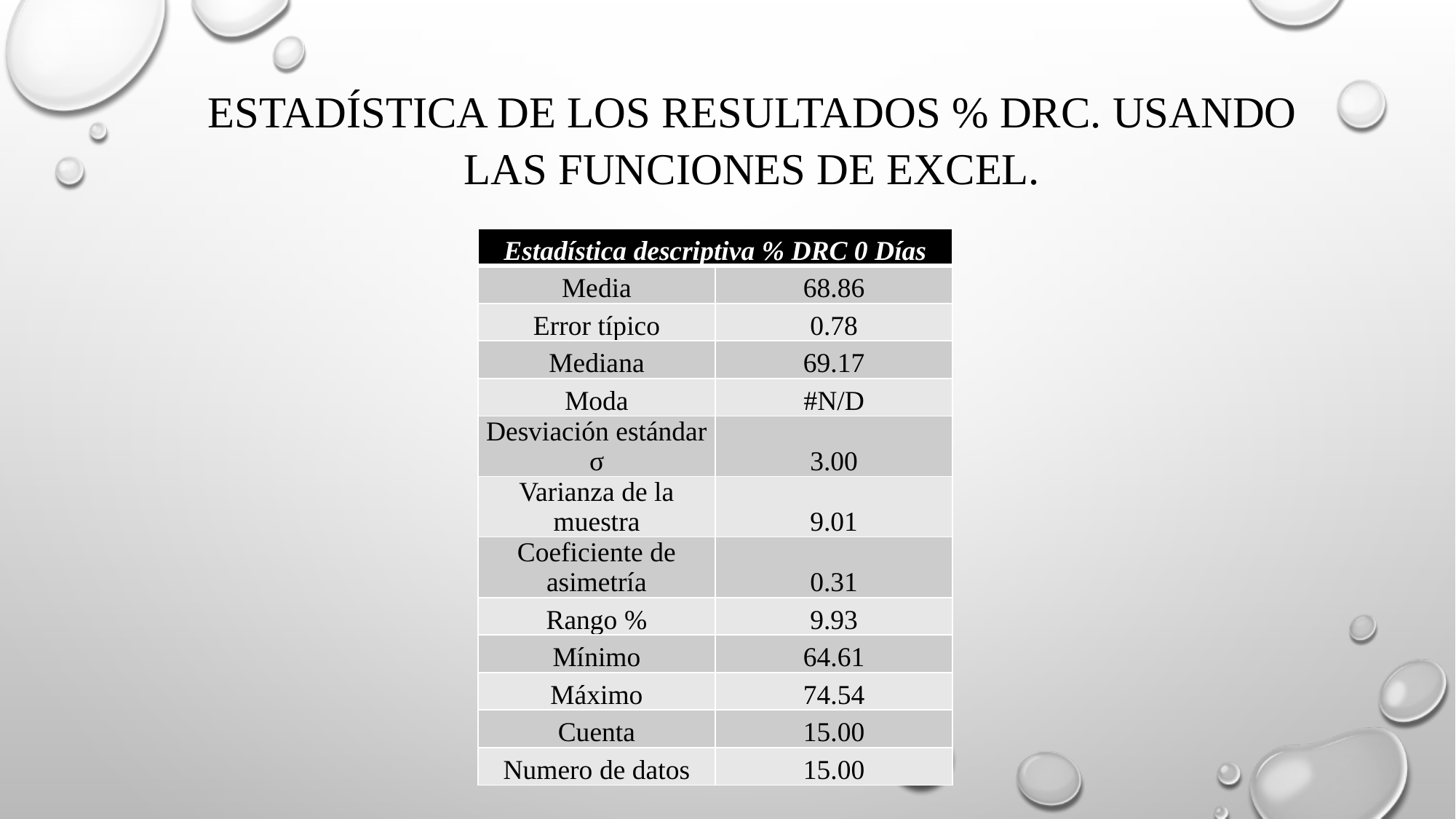

# Estadística de los resultados % DRC. Usando las funciones de Excel.
| Estadística descriptiva % DRC 0 Días |  |
| --- | --- |
| Media | 68.86 |
| Error típico | 0.78 |
| Mediana | 69.17 |
| Moda | #N/D |
| Desviación estándar σ | 3.00 |
| Varianza de la muestra | 9.01 |
| Coeficiente de asimetría | 0.31 |
| Rango % | 9.93 |
| Mínimo | 64.61 |
| Máximo | 74.54 |
| Cuenta | 15.00 |
| Numero de datos | 15.00 |